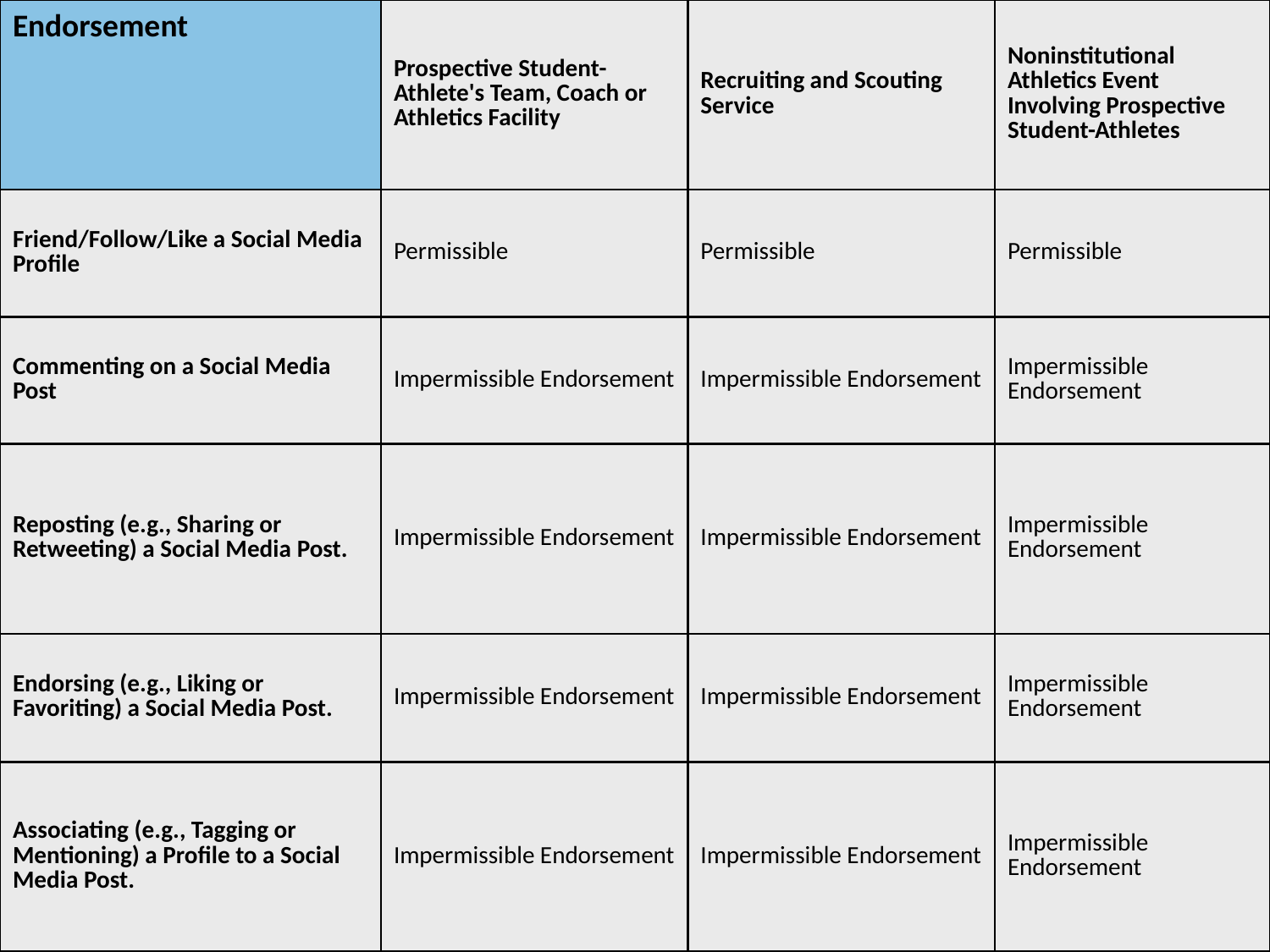

| Endorsement | Prospective Student-Athlete's Team, Coach or Athletics Facility | Recruiting and Scouting Service | Noninstitutional Athletics Event Involving Prospective Student-Athletes |
| --- | --- | --- | --- |
| Friend/Follow/Like a Social Media Profile | Permissible | Permissible | Permissible |
| Commenting on a Social Media Post | Impermissible Endorsement | Impermissible Endorsement | Impermissible Endorsement |
| Reposting (e.g., Sharing or Retweeting) a Social Media Post. | Impermissible Endorsement | Impermissible Endorsement | Impermissible Endorsement |
| Endorsing (e.g., Liking or Favoriting) a Social Media Post. | Impermissible Endorsement | Impermissible Endorsement | Impermissible Endorsement |
| Associating (e.g., Tagging or Mentioning) a Profile to a Social Media Post. | Impermissible Endorsement | Impermissible Endorsement | Impermissible Endorsement |